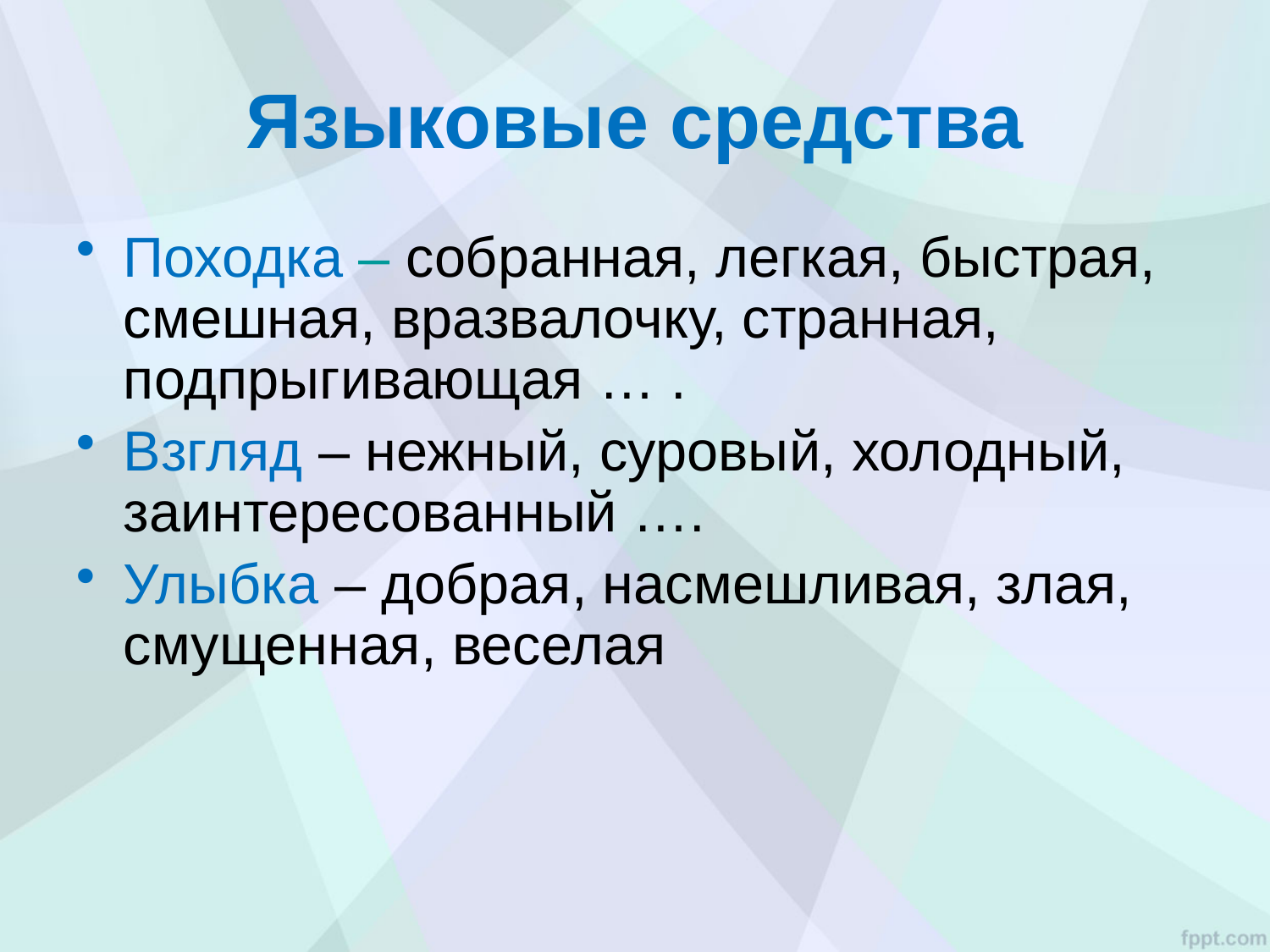

# Языковые средства
Походка – собранная, легкая, быстрая, смешная, вразвалочку, странная, подпрыгивающая … .
Взгляд – нежный, суровый, холодный, заинтересованный ….
Улыбка – добрая, насмешливая, злая, смущенная, веселая